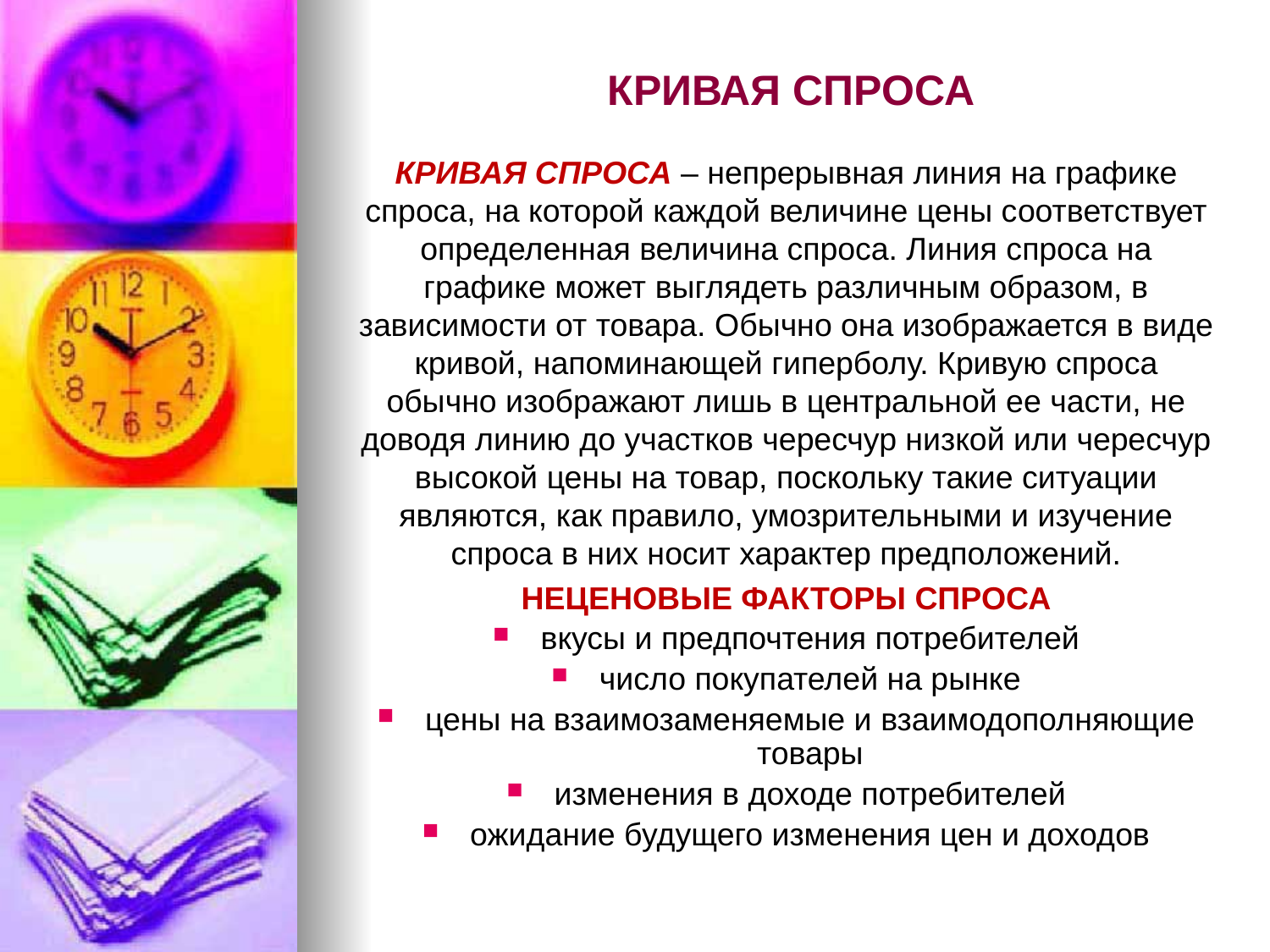

# КРИВАЯ СПРОСА
КРИВАЯ СПРОСА – непрерывная линия на графике спроса, на которой каждой величине цены соответствует определенная величина спроса. Линия спроса на графике может выглядеть различным образом, в зависимости от товара. Обычно она изображается в виде кривой, напоминающей гиперболу. Кривую спроса обычно изображают лишь в центральной ее части, не доводя линию до участков чересчур низкой или чересчур высокой цены на товар, поскольку такие ситуации являются, как правило, умозрительными и изучение спроса в них носит характер предположений.
НЕЦЕНОВЫЕ ФАКТОРЫ СПРОСА
вкусы и предпочтения потребителей
число покупателей на рынке
цены на взаимозаменяемые и взаимодополняющие товары
изменения в доходе потребителей
ожидание будущего изменения цен и доходов